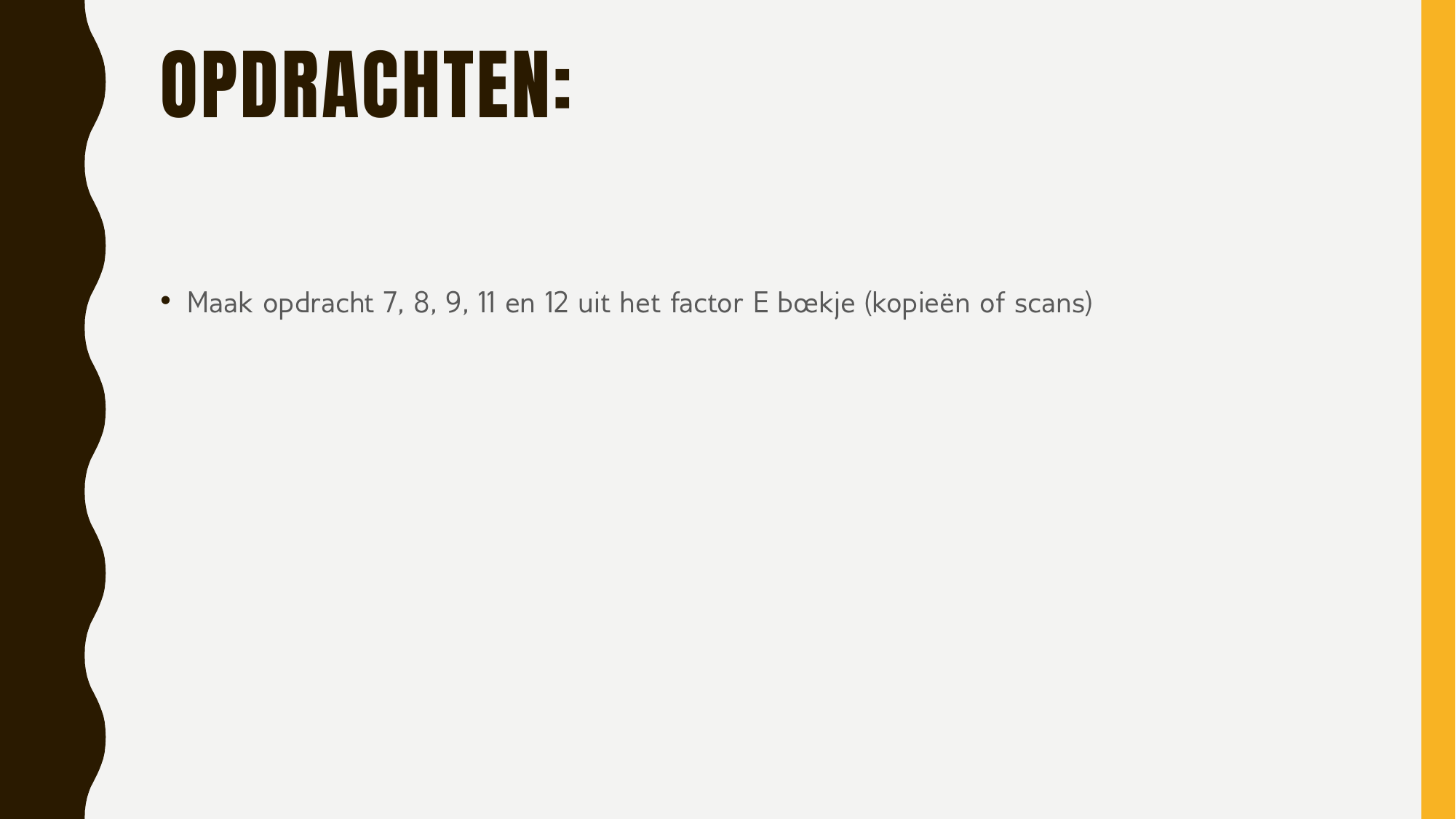

# Opdrachten:
Maak opdracht 7, 8, 9, 11 en 12 uit het factor E boekje (kopieën of scans)